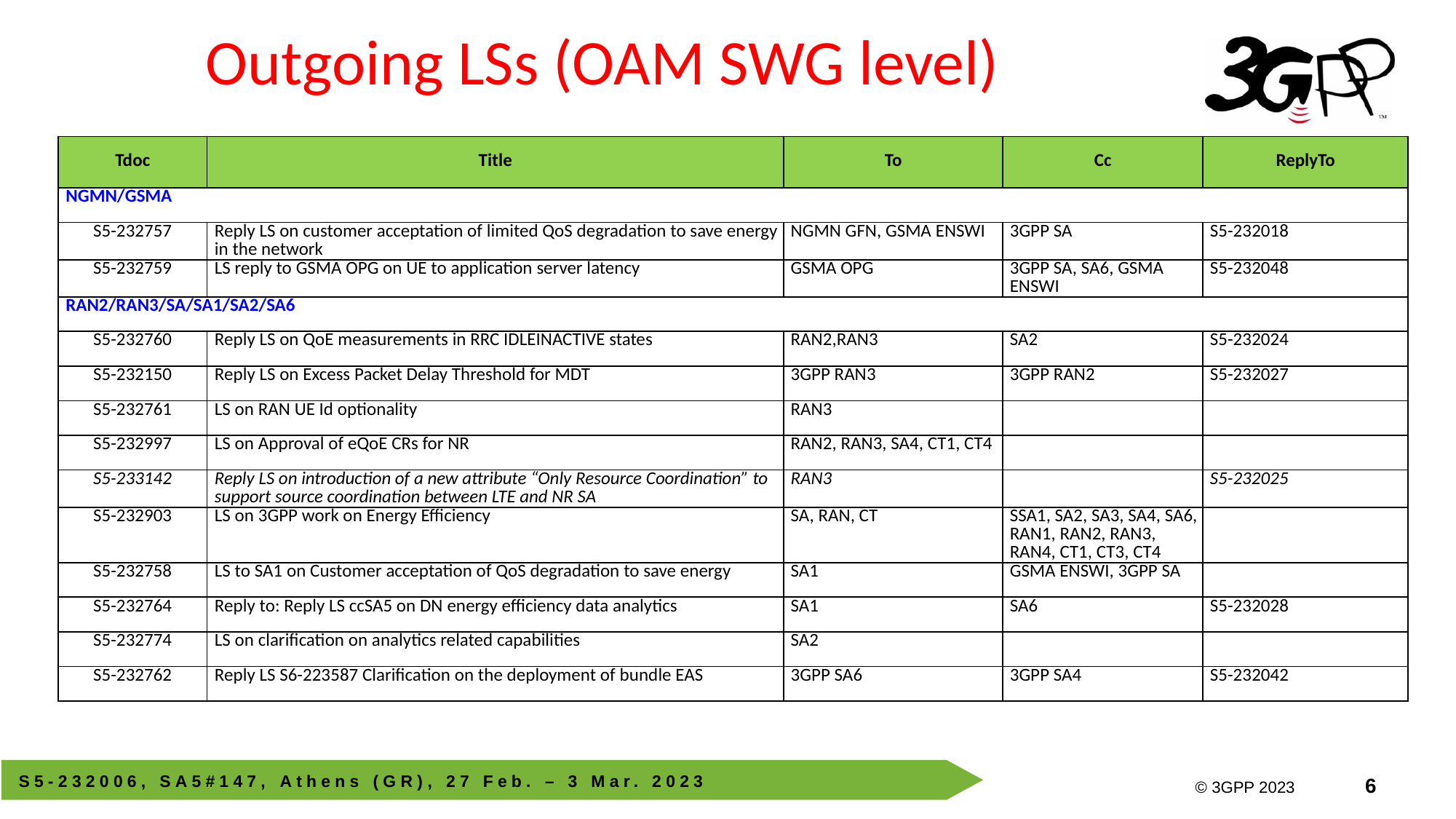

# Outgoing LSs (OAM SWG level)
| Tdoc | Title | To | Cc | ReplyTo |
| --- | --- | --- | --- | --- |
| NGMN/GSMA |  |  |  |  |
| S5-232757 | Reply LS on customer acceptation of limited QoS degradation to save energy in the network | NGMN GFN, GSMA ENSWI | 3GPP SA | S5-232018 |
| S5-232759 | LS reply to GSMA OPG on UE to application server latency | GSMA OPG | 3GPP SA, SA6, GSMA ENSWI | S5-232048 |
| RAN2/RAN3/SA/SA1/SA2/SA6 |  |  |  |  |
| S5-232760 | Reply LS on QoE measurements in RRC IDLEINACTIVE states | RAN2,RAN3 | SA2 | S5-232024 |
| S5-232150 | Reply LS on Excess Packet Delay Threshold for MDT | 3GPP RAN3 | 3GPP RAN2 | S5-232027 |
| S5-232761 | LS on RAN UE Id optionality | RAN3 |  |  |
| S5-232997 | LS on Approval of eQoE CRs for NR | RAN2, RAN3, SA4, CT1, CT4 |  |  |
| S5-233142 | Reply LS on introduction of a new attribute “Only Resource Coordination” to support source coordination between LTE and NR SA | RAN3 |  | S5-232025 |
| S5-232903 | LS on 3GPP work on Energy Efficiency | SA, RAN, CT | SSA1, SA2, SA3, SA4, SA6, RAN1, RAN2, RAN3, RAN4, CT1, CT3, CT4 |  |
| S5-232758 | LS to SA1 on Customer acceptation of QoS degradation to save energy | SA1 | GSMA ENSWI, 3GPP SA |  |
| S5-232764 | Reply to: Reply LS ccSA5 on DN energy efficiency data analytics | SA1 | SA6 | S5-232028 |
| S5-232774 | LS on clarification on analytics related capabilities | SA2 |  |  |
| S5-232762 | Reply LS S6-223587 Clarification on the deployment of bundle EAS | 3GPP SA6 | 3GPP SA4 | S5-232042 |